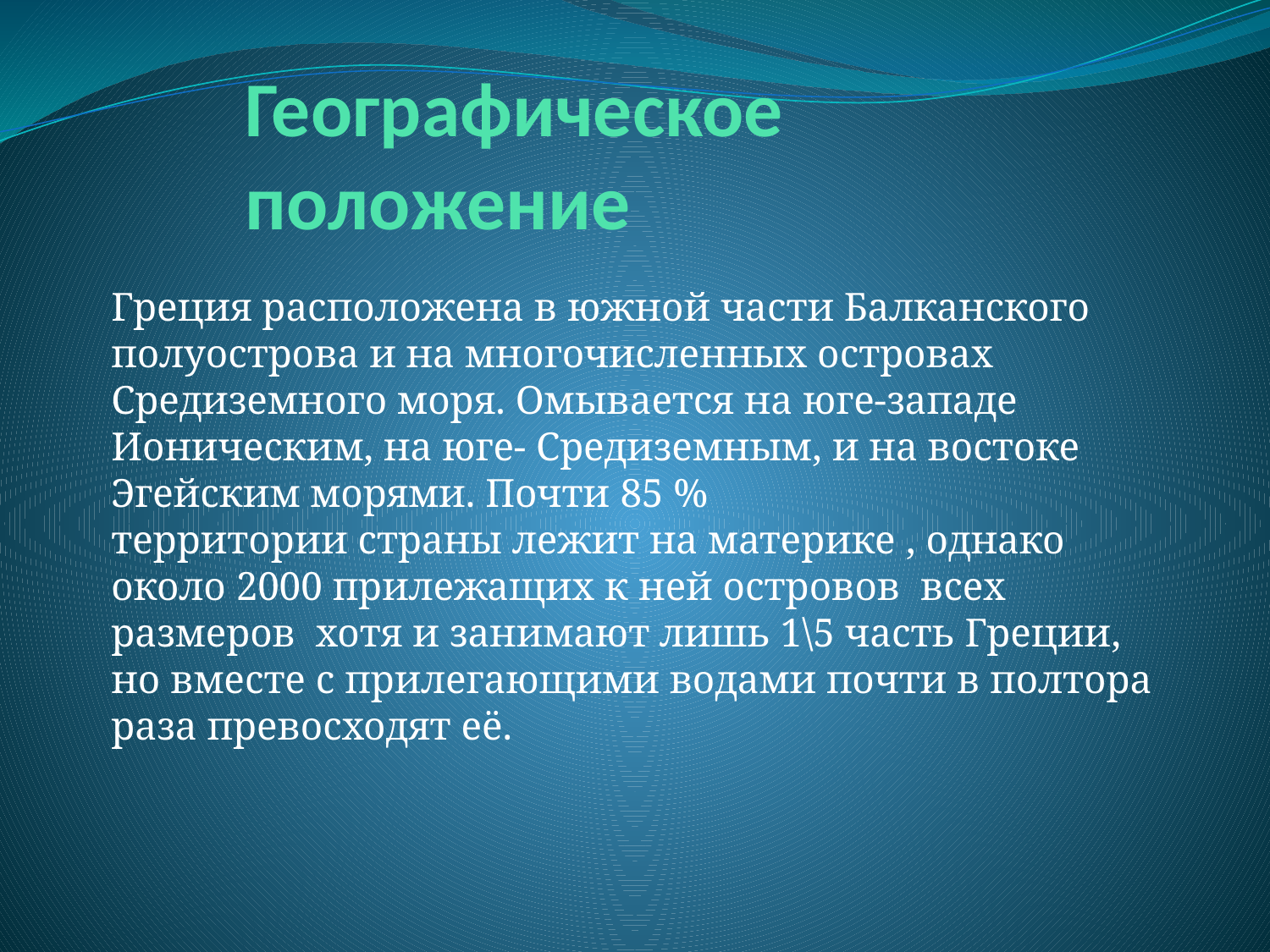

# Географическое положение
Греция расположена в южной части Балканского полуострова и на многочисленных островах Средиземного моря. Омывается на юге-западе Ионическим, на юге- Средиземным, и на востоке Эгейским морями. Почти 85 %
территории страны лежит на материке , однако около 2000 прилежащих к ней островов  всех размеров  хотя и занимают лишь 1\5 часть Греции, но вместе с прилегающими водами почти в полтора раза превосходят её.